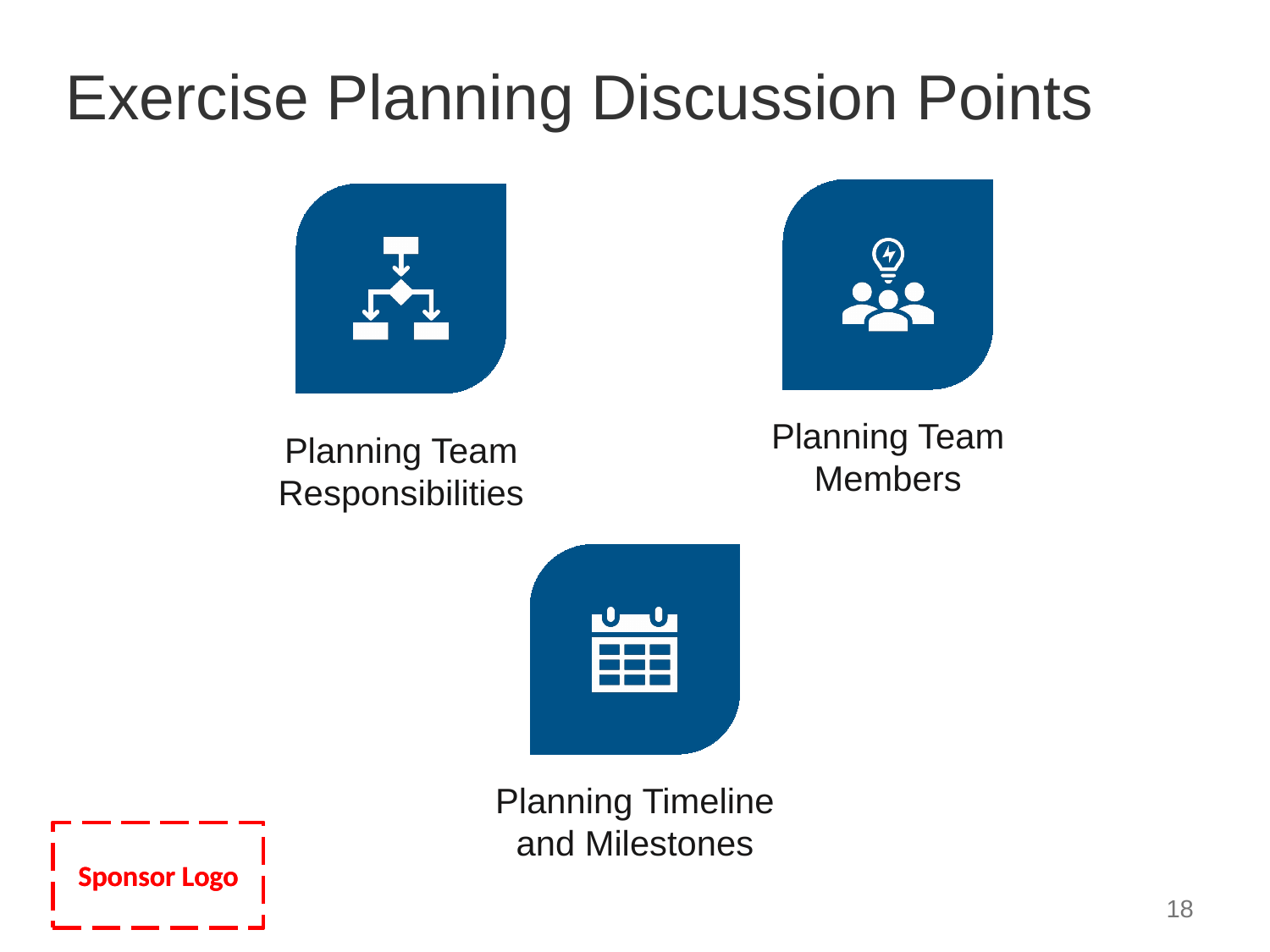

# Exercise Planning Discussion Points
Planning Team Responsibilities
Planning Team Members
Planning Timeline and Milestones

Sponsor Logo
18